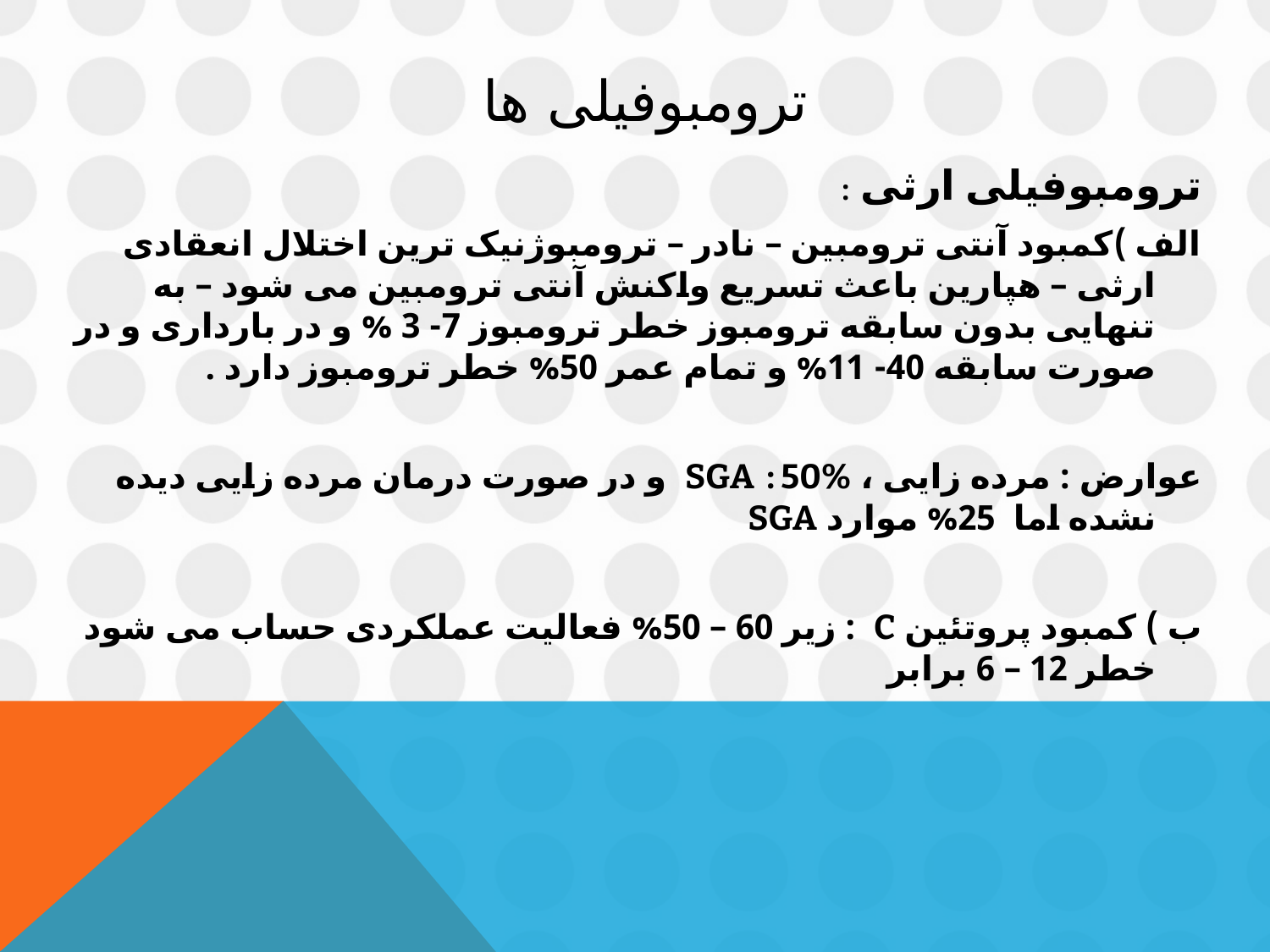

# ترومبوفیلی ها
ترومبوفیلی ارثی :
الف )کمبود آنتی ترومبین – نادر – ترومبوژنیک ترین اختلال انعقادی ارثی – هپارین باعث تسریع واکنش آنتی ترومبین می شود – به تنهایی بدون سابقه ترومبوز خطر ترومبوز 7- 3 % و در بارداری و در صورت سابقه 40- 11% و تمام عمر 50% خطر ترومبوز دارد .

عوارض : مرده زایی ، SGA  : 50%  و در صورت درمان مرده زایی دیده نشده اما  25% موارد SGA

ب ) کمبود پروتئین C  : زیر 60 – 50% فعالیت عملکردی حساب می شود  خطر 12 – 6 برابر